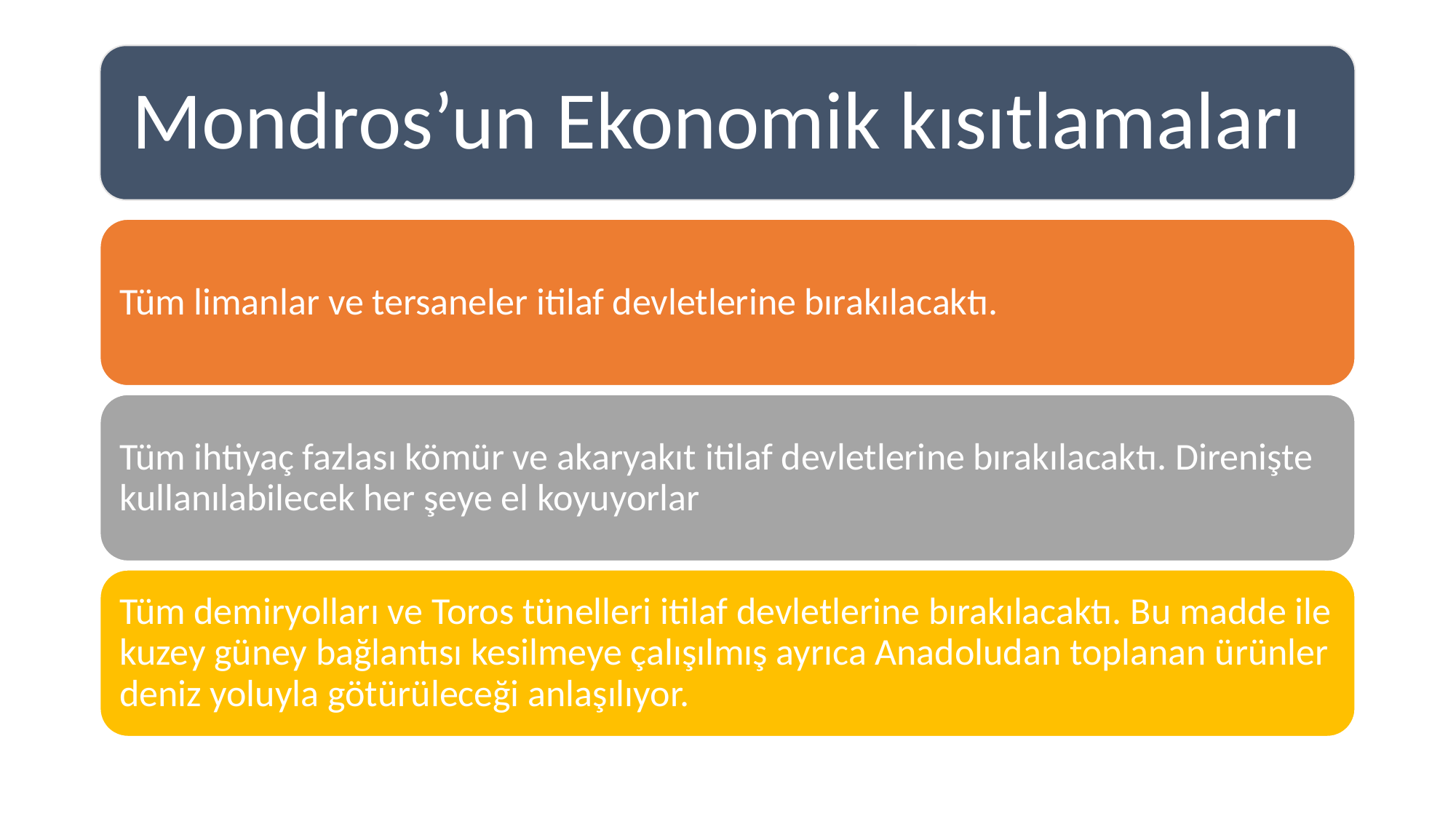

Mondros’un Ekonomik kısıtlamaları
Tüm limanlar ve tersaneler itilaf devletlerine bırakılacaktı.
Tüm ihtiyaç fazlası kömür ve akaryakıt itilaf devletlerine bırakılacaktı. Direnişte kullanılabilecek her şeye el koyuyorlar
Tüm demiryolları ve Toros tünelleri itilaf devletlerine bırakılacaktı. Bu madde ile kuzey güney bağlantısı kesilmeye çalışılmış ayrıca Anadoludan toplanan ürünler deniz yoluyla götürüleceği anlaşılıyor.